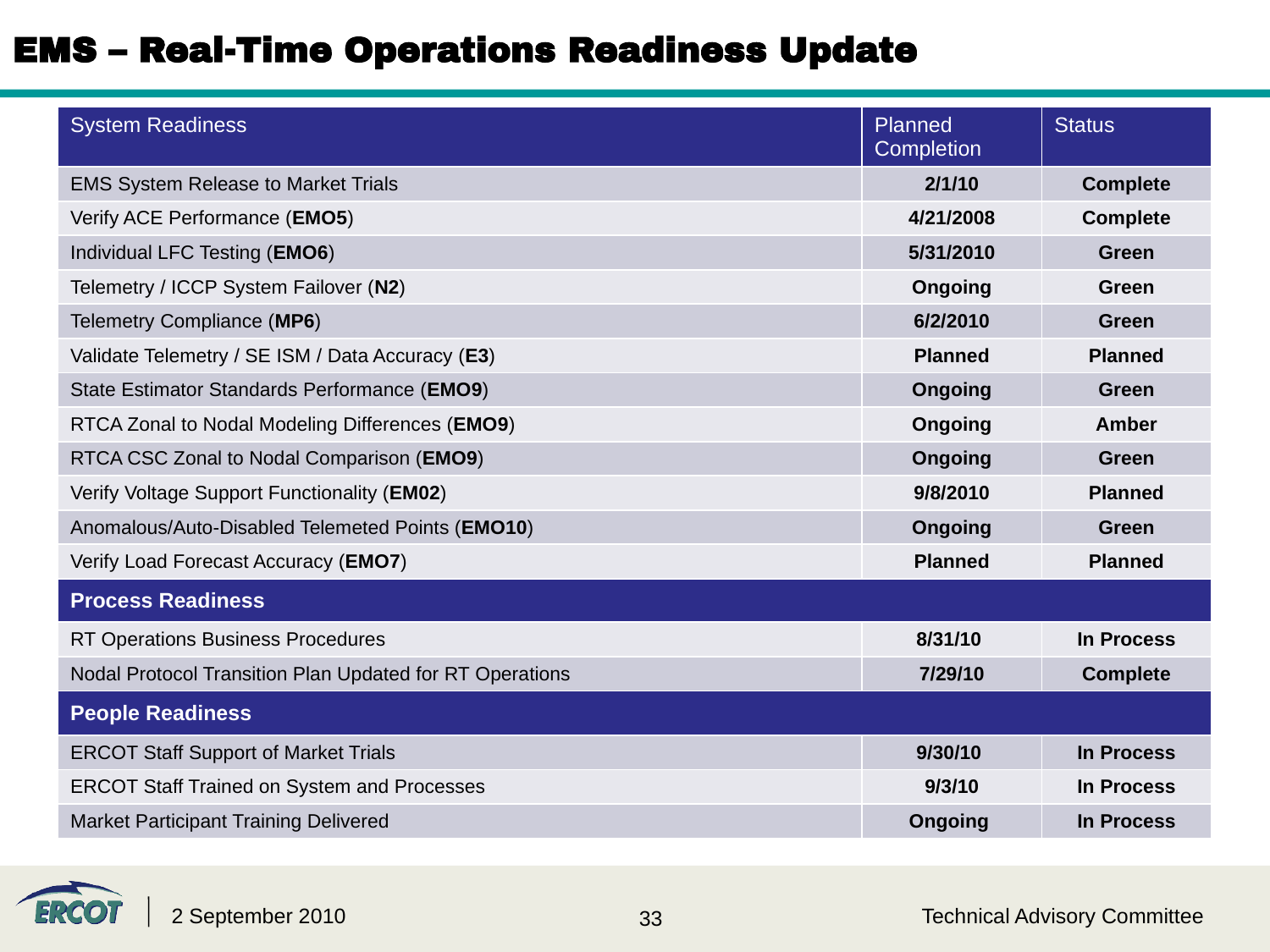

EMS – Real-Time Operations Readiness Update
| System Readiness | Planned Completion | Status |
| --- | --- | --- |
| EMS System Release to Market Trials | 2/1/10 | Complete |
| Verify ACE Performance (EMO5) | 4/21/2008 | Complete |
| Individual LFC Testing (EMO6) | 5/31/2010 | Green |
| Telemetry / ICCP System Failover (N2) | Ongoing | Green |
| Telemetry Compliance (MP6) | 6/2/2010 | Green |
| Validate Telemetry / SE ISM / Data Accuracy (E3) | Planned | Planned |
| State Estimator Standards Performance (EMO9) | Ongoing | Green |
| RTCA Zonal to Nodal Modeling Differences (EMO9) | Ongoing | Amber |
| RTCA CSC Zonal to Nodal Comparison (EMO9) | Ongoing | Green |
| Verify Voltage Support Functionality (EM02) | 9/8/2010 | Planned |
| Anomalous/Auto-Disabled Telemeted Points (EMO10) | Ongoing | Green |
| Verify Load Forecast Accuracy (EMO7) | Planned | Planned |
| Process Readiness |  |  |
| RT Operations Business Procedures | 8/31/10 | In Process |
| Nodal Protocol Transition Plan Updated for RT Operations | 7/29/10 | Complete |
| People Readiness |  |  |
| ERCOT Staff Support of Market Trials | 9/30/10 | In Process |
| ERCOT Staff Trained on System and Processes | 9/3/10 | In Process |
| Market Participant Training Delivered | Ongoing | In Process |
2 September 2010
Technical Advisory Committee